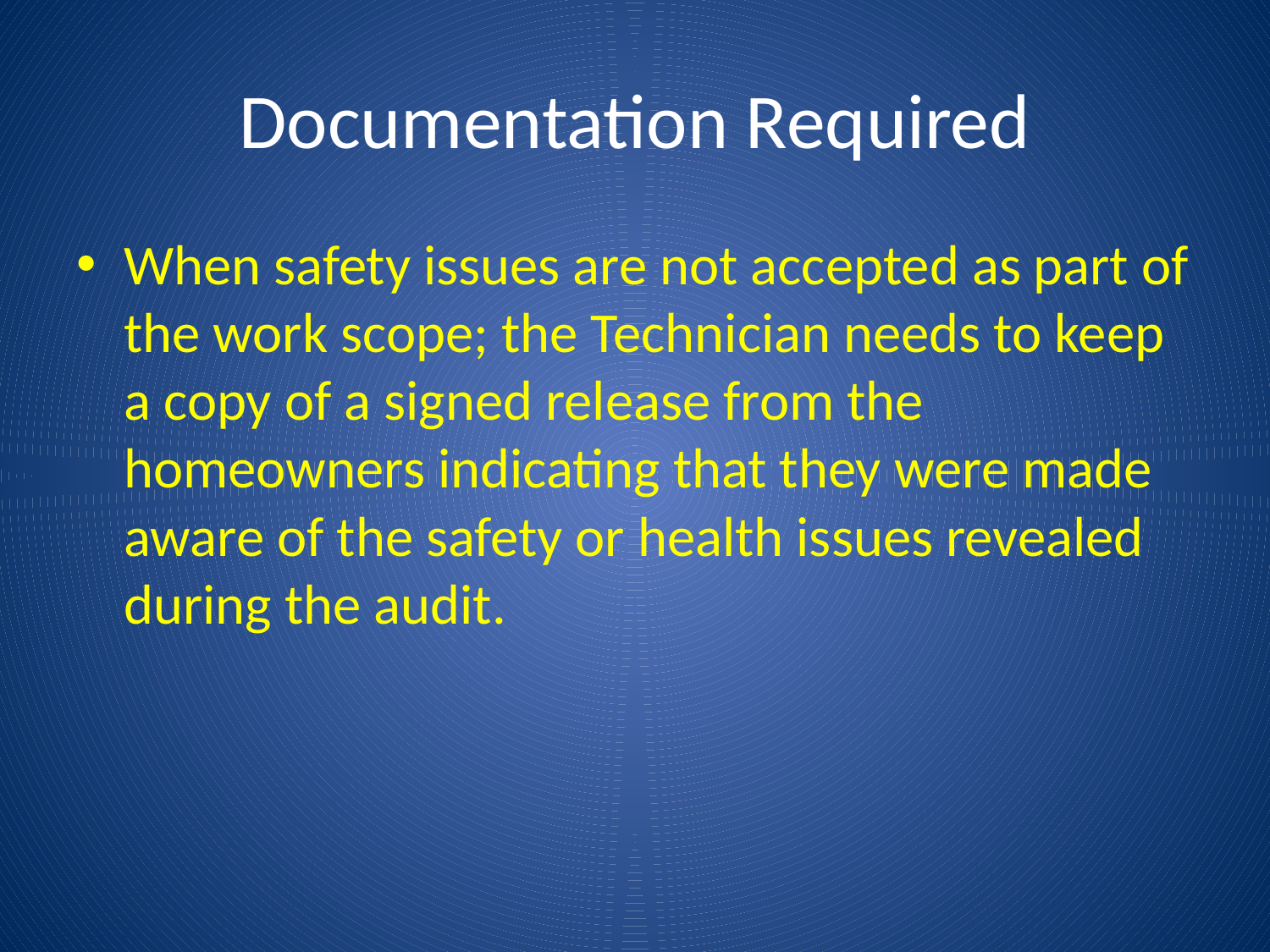

# Documentation Required
When safety issues are not accepted as part of the work scope; the Technician needs to keep a copy of a signed release from the homeowners indicating that they were made aware of the safety or health issues revealed during the audit.